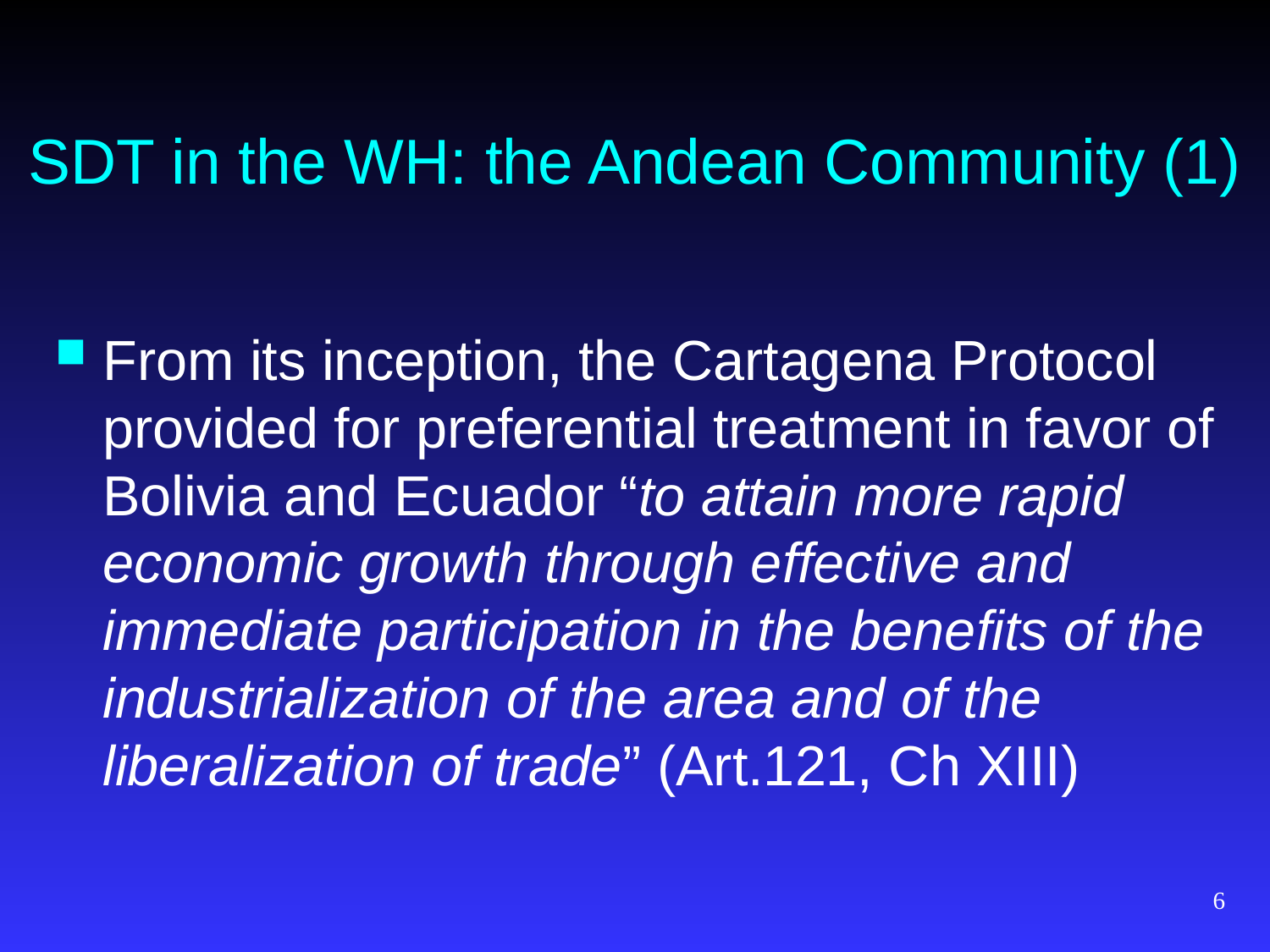

# SDT in the WH: the Andean Community (1)
From its inception, the Cartagena Protocol provided for preferential treatment in favor of Bolivia and Ecuador “to attain more rapid economic growth through effective and immediate participation in the benefits of the industrialization of the area and of the liberalization of trade” (Art.121, Ch XIII)

6